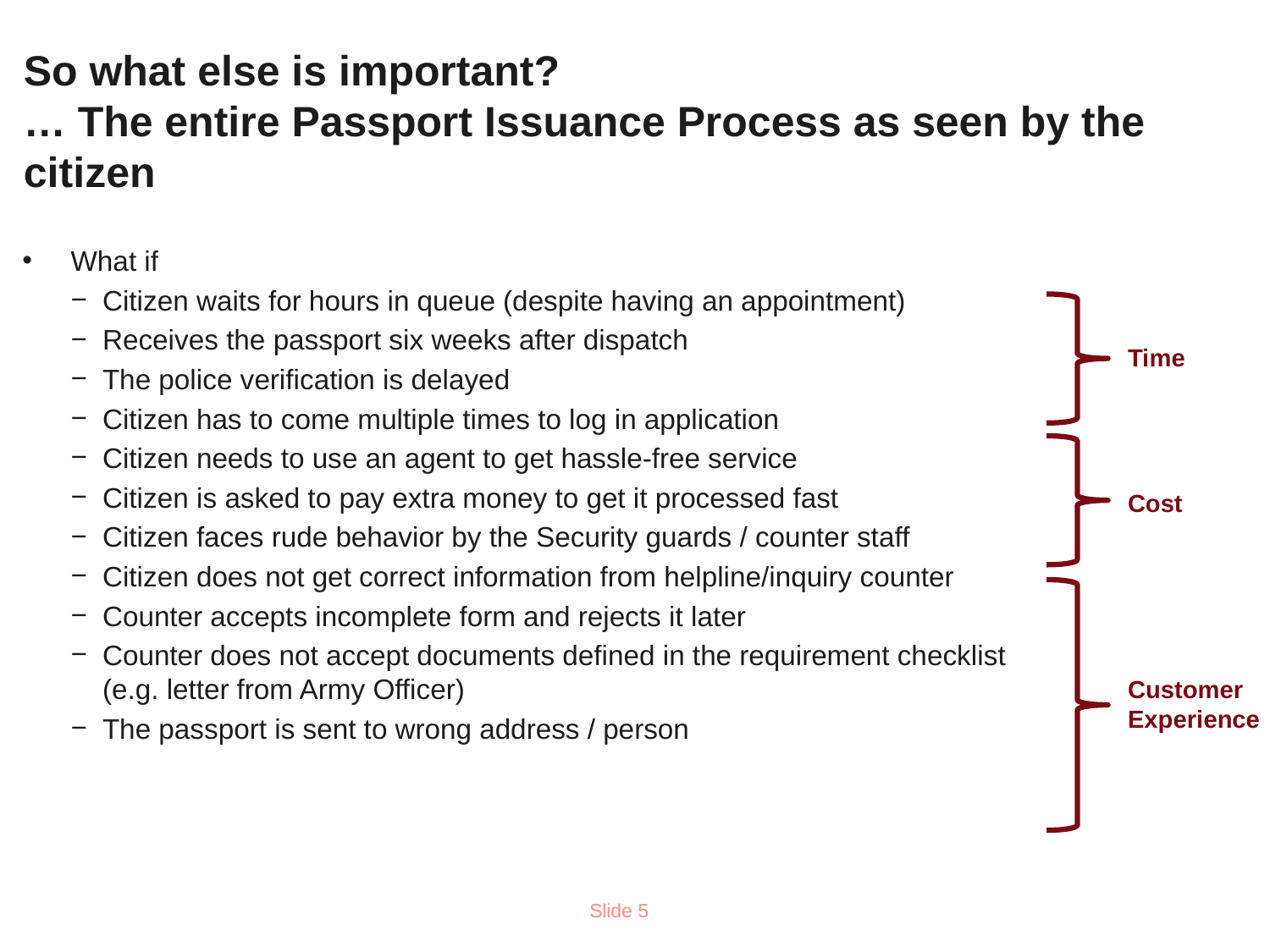

# So what else is important? … The entire Passport Issuance Process as seen by the citizen
What if
Citizen waits for hours in queue (despite having an appointment)
Receives the passport six weeks after dispatch
The police verification is delayed
Citizen has to come multiple times to log in application
Citizen needs to use an agent to get hassle-free service
Citizen is asked to pay extra money to get it processed fast
Citizen faces rude behavior by the Security guards / counter staff
Citizen does not get correct information from helpline/inquiry counter
Counter accepts incomplete form and rejects it later
Counter does not accept documents defined in the requirement checklist (e.g. letter from Army Officer)
The passport is sent to wrong address / person

Time

Cost

Customer Experience